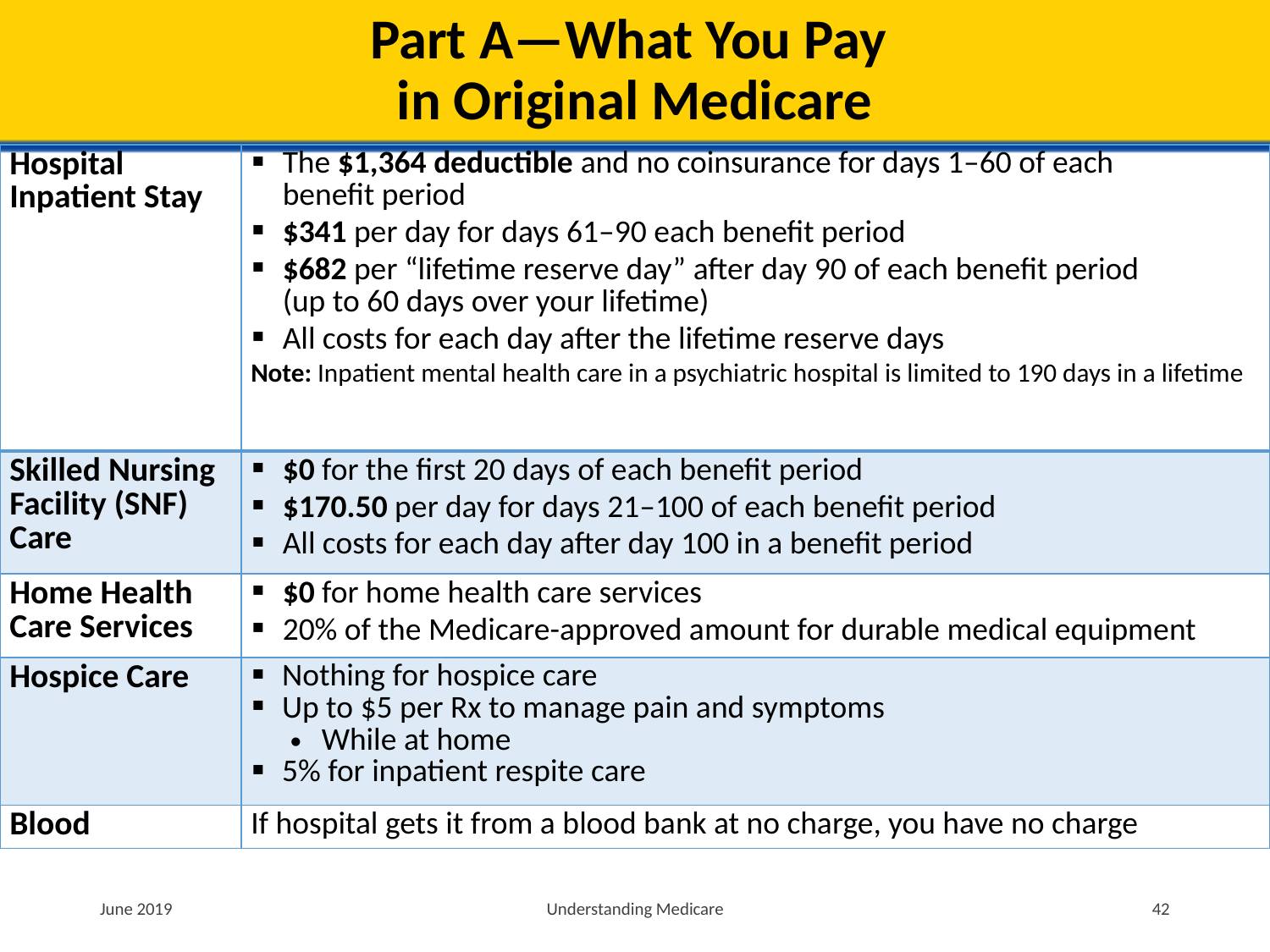

# Part A—What You Pay in Original Medicare
| Hospital Inpatient Stay | The $1,364 deductible and no coinsurance for days 1–60 of each benefit period $341 per day for days 61–90 each benefit period $682 per “lifetime reserve day” after day 90 of each benefit period (up to 60 days over your lifetime) All costs for each day after the lifetime reserve days Note: Inpatient mental health care in a psychiatric hospital is limited to 190 days in a lifetime |
| --- | --- |
| Skilled Nursing Facility (SNF) Care | $0 for the first 20 days of each benefit period $170.50 per day for days 21–100 of each benefit period All costs for each day after day 100 in a benefit period |
| Home Health Care Services | $0 for home health care services 20% of the Medicare-approved amount for durable medical equipment |
| Hospice Care | Nothing for hospice care Up to $5 per Rx to manage pain and symptoms While at home 5% for inpatient respite care |
| Blood | If hospital gets it from a blood bank at no charge, you have no charge |
June 2019
Understanding Medicare
42